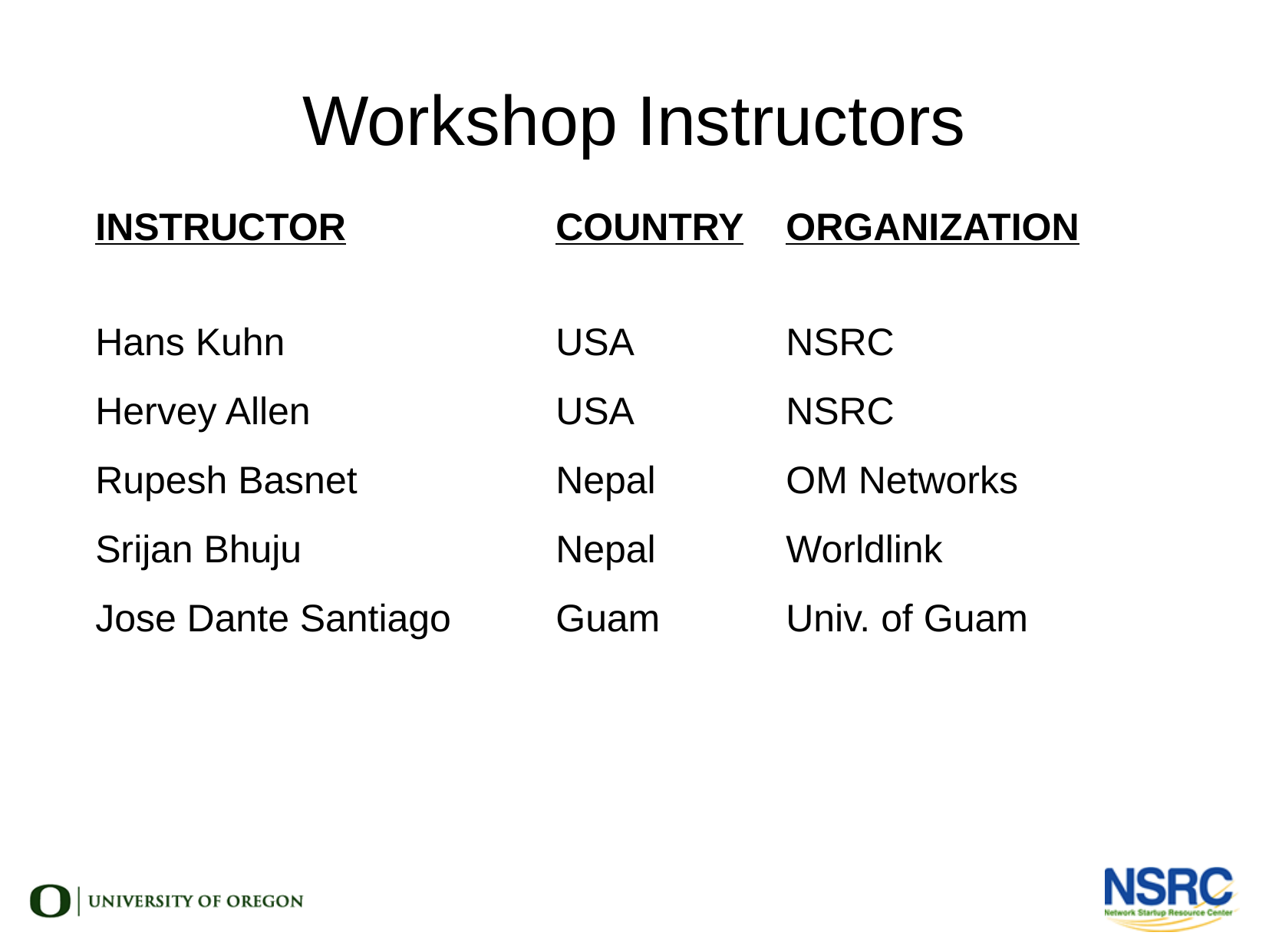

Workshop Instructors
INSTRUCTOR		COUNTRY	ORGANIZATION

Hans Kuhn			USA		NSRC
Hervey Allen			USA		NSRC
Rupesh Basnet		Nepal		OM Networks
Srijan Bhuju			Nepal		Worldlink
Jose Dante Santiago	Guam		Univ. of Guam